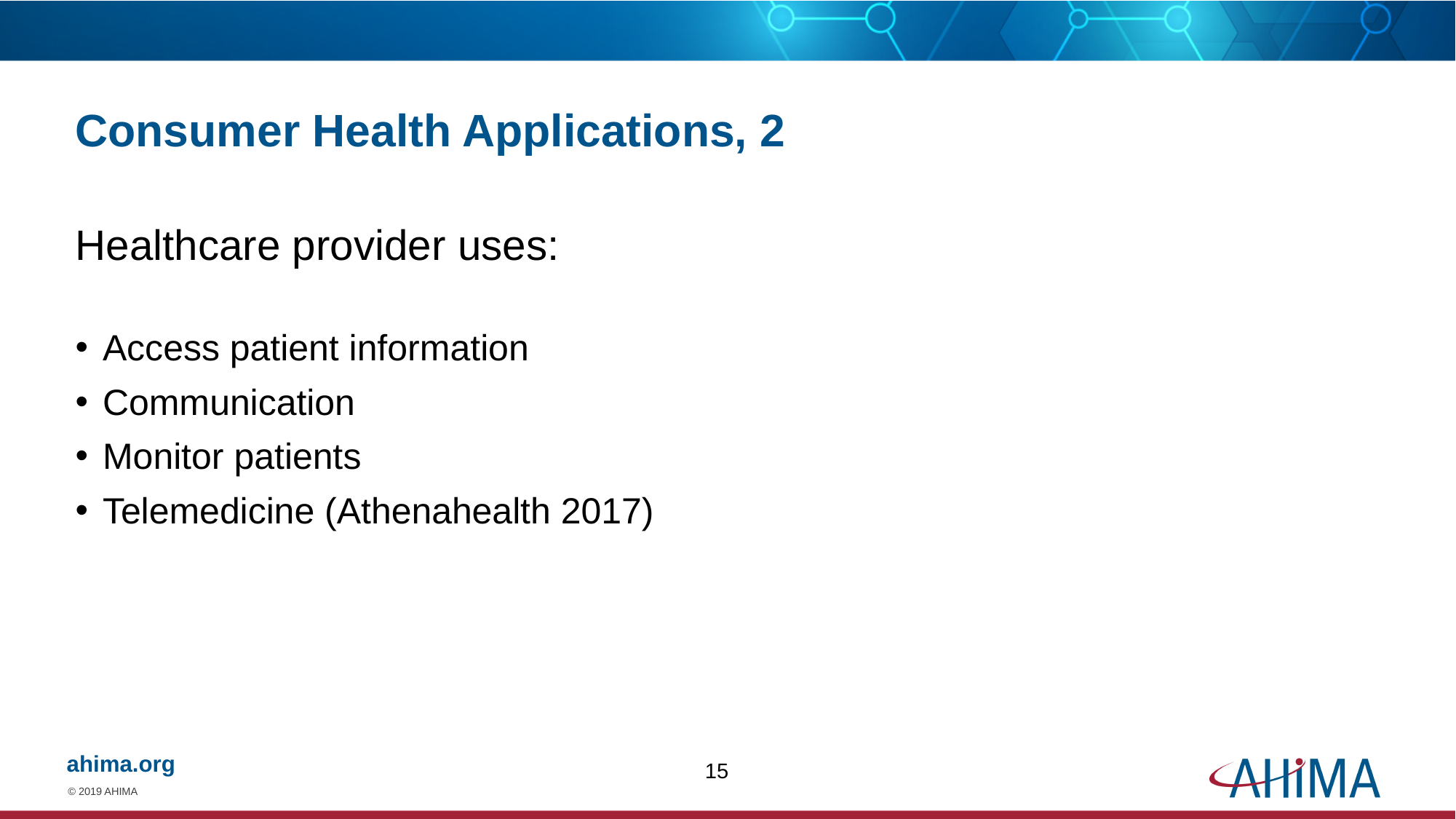

# Consumer Health Applications, 2
Healthcare provider uses:

Access patient information
Communication
Monitor patients
Telemedicine (Athenahealth 2017)